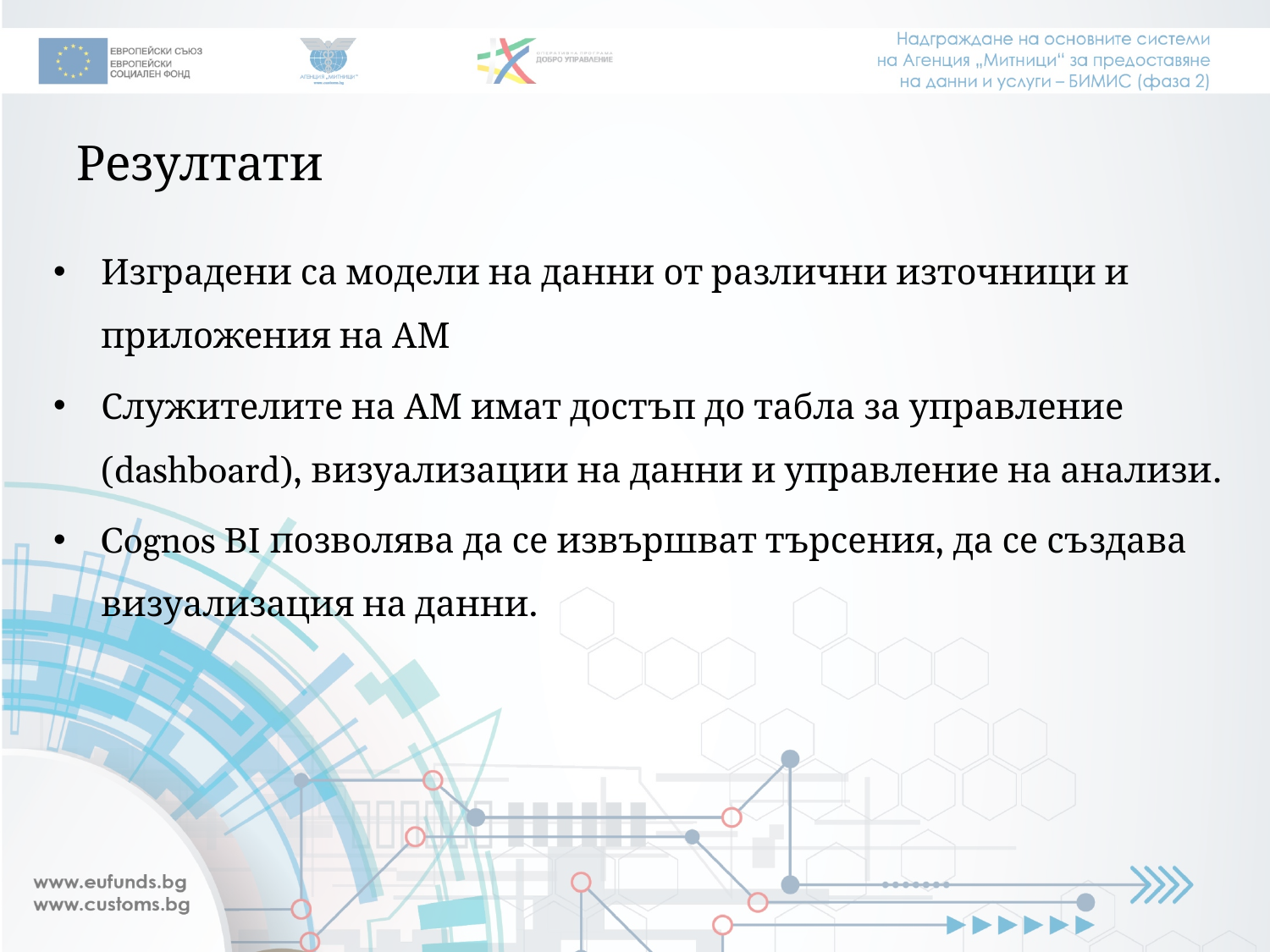

# Резултати
Изградени са модели на данни от различни източници и приложения на АМ
Служителите на АМ имат достъп до табла за управление (dashboard), визуализации на данни и управление на анализи.
Cognos BI позволява да се извършват търсения, да се създава визуализация на данни.